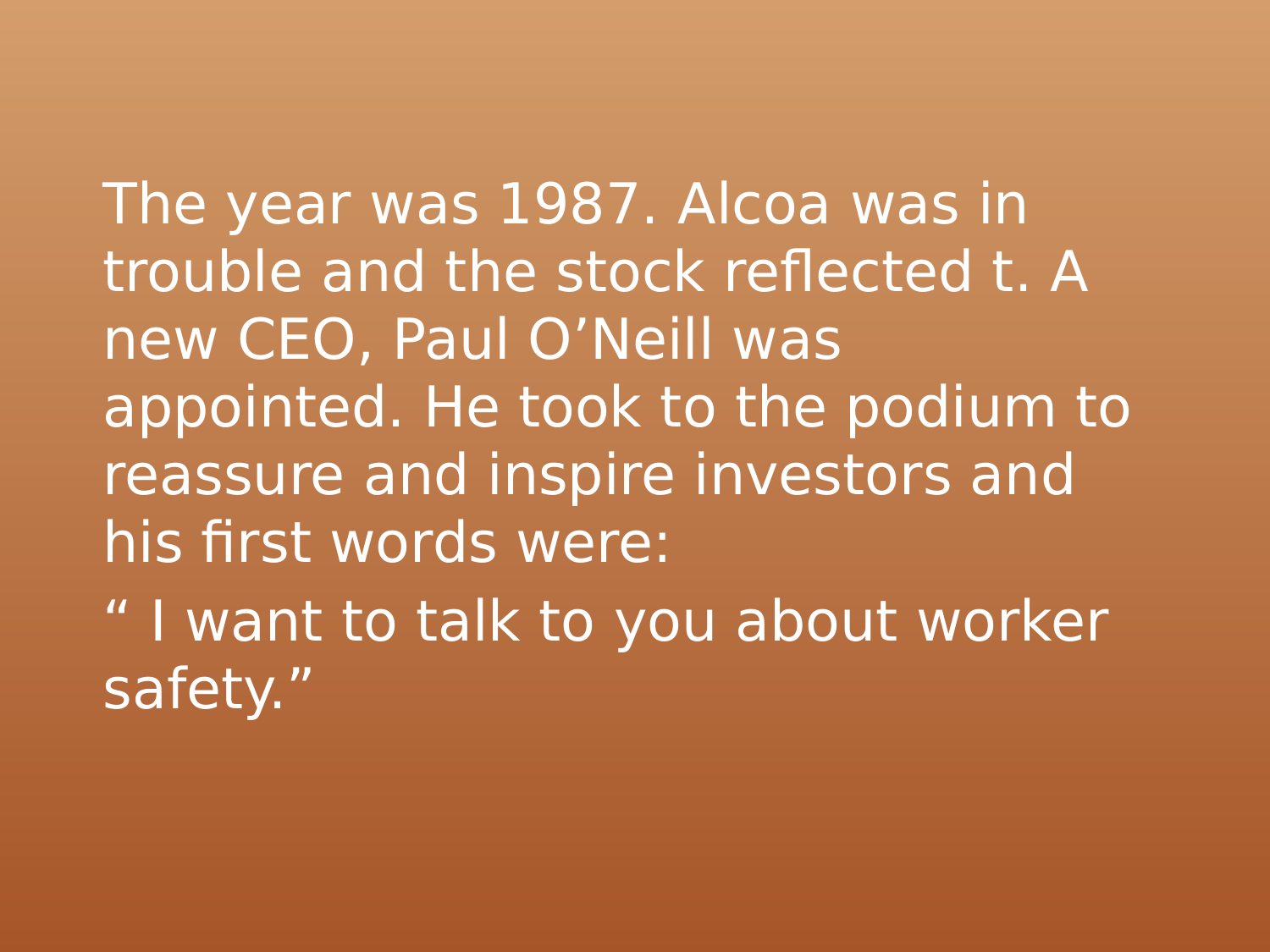

The year was 1987. Alcoa was in trouble and the stock reflected t. A new CEO, Paul O’Neill was appointed. He took to the podium to reassure and inspire investors and his first words were:
“ I want to talk to you about worker safety.”